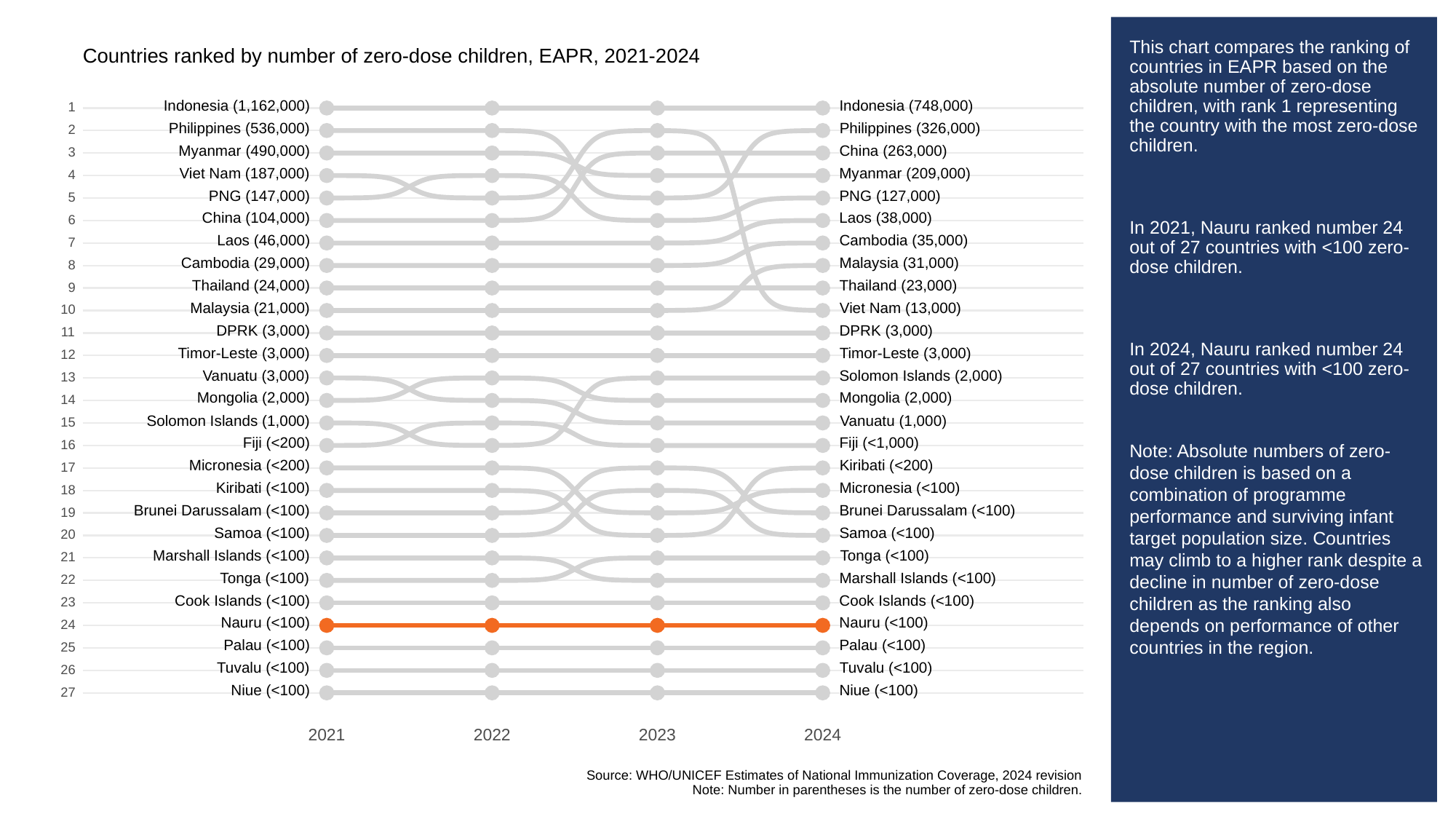

# This chart compares the ranking of countries in EAPR based on the absolute number of zero-dose children, with rank 1 representing the country with the most zero-dose children.

In 2021, Nauru ranked number 24 out of 27 countries with <100 zero-dose children.

In 2024, Nauru ranked number 24 out of 27 countries with <100 zero-dose children.

Note: Absolute numbers of zero-dose children is based on a combination of programme performance and surviving infant target population size. Countries may climb to a higher rank despite a decline in number of zero-dose children as the ranking also depends on performance of other countries in the region.

Countries ranked by number of zero-dose children, EAPR, 2021-2024
Indonesia (1,162,000)
Indonesia (748,000)

1

Philippines (536,000)
Philippines (326,000)

2

Myanmar (490,000)
China (263,000)

3

Viet Nam (187,000)
Myanmar (209,000)

4

PNG (147,000)
PNG (127,000)

5

China (104,000)
Laos (38,000)

6

Laos (46,000)
Cambodia (35,000)

7

Cambodia (29,000)
Malaysia (31,000)

8

Thailand (24,000)
Thailand (23,000)

9

Malaysia (21,000)
Viet Nam (13,000)

10

DPRK (3,000)
DPRK (3,000)

11

Timor-Leste (3,000)
Timor-Leste (3,000)

12

Vanuatu (3,000)
Solomon Islands (2,000)

13

Mongolia (2,000)
Mongolia (2,000)

14

Solomon Islands (1,000)
Vanuatu (1,000)

15

Fiji (<200)
Fiji (<1,000)

16

Micronesia (<200)
Kiribati (<200)

17

Kiribati (<100)
Micronesia (<100)

18

Brunei Darussalam (<100)
Brunei Darussalam (<100)

19

Samoa (<100)
Samoa (<100)

20

Marshall Islands (<100)
Tonga (<100)

21

Tonga (<100)
Marshall Islands (<100)

22

Cook Islands (<100)
Cook Islands (<100)

23

Nauru (<100)
Nauru (<100)

24

Palau (<100)
Palau (<100)

25

Tuvalu (<100)
Tuvalu (<100)

26

Niue (<100)
Niue (<100)

27

2023
2021
2022
2024
Source: WHO/UNICEF Estimates of National Immunization Coverage, 2024 revision
Note: Number in parentheses is the number of zero-dose children.